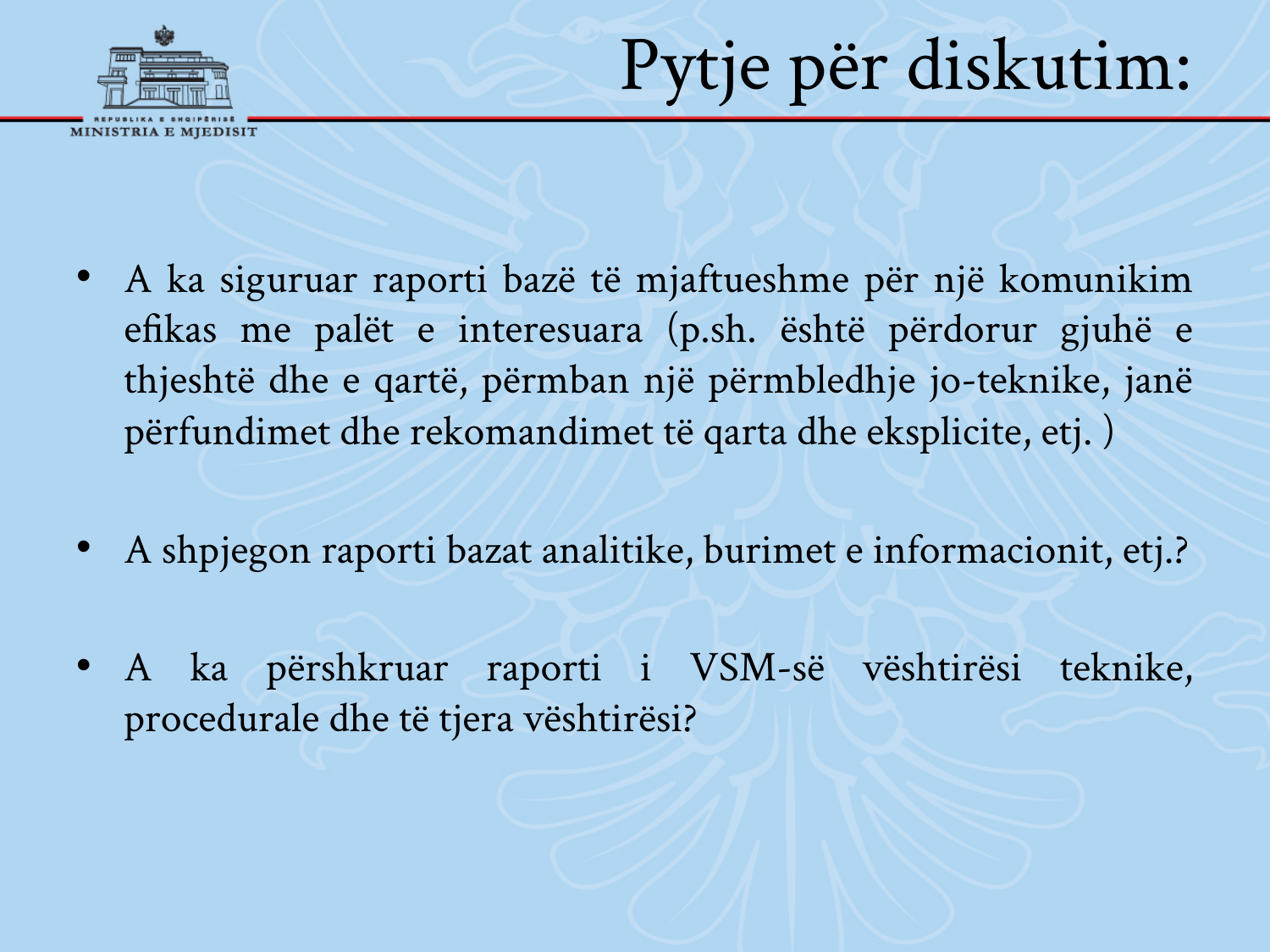

# Pytje për diskutim:
A ka siguruar raporti bazë të mjaftueshme për një komunikim efikas me palët e interesuara (p.sh. është përdorur gjuhë e thjeshtë dhe e qartë, përmban një përmbledhje jo-teknike, janë përfundimet dhe rekomandimet të qarta dhe eksplicite, etj. )

A shpjegon raporti bazat analitike, burimet e informacionit, etj.?

A ka përshkruar raporti i VSM-së vështirësi teknike, procedurale dhe të tjera vështirësi?